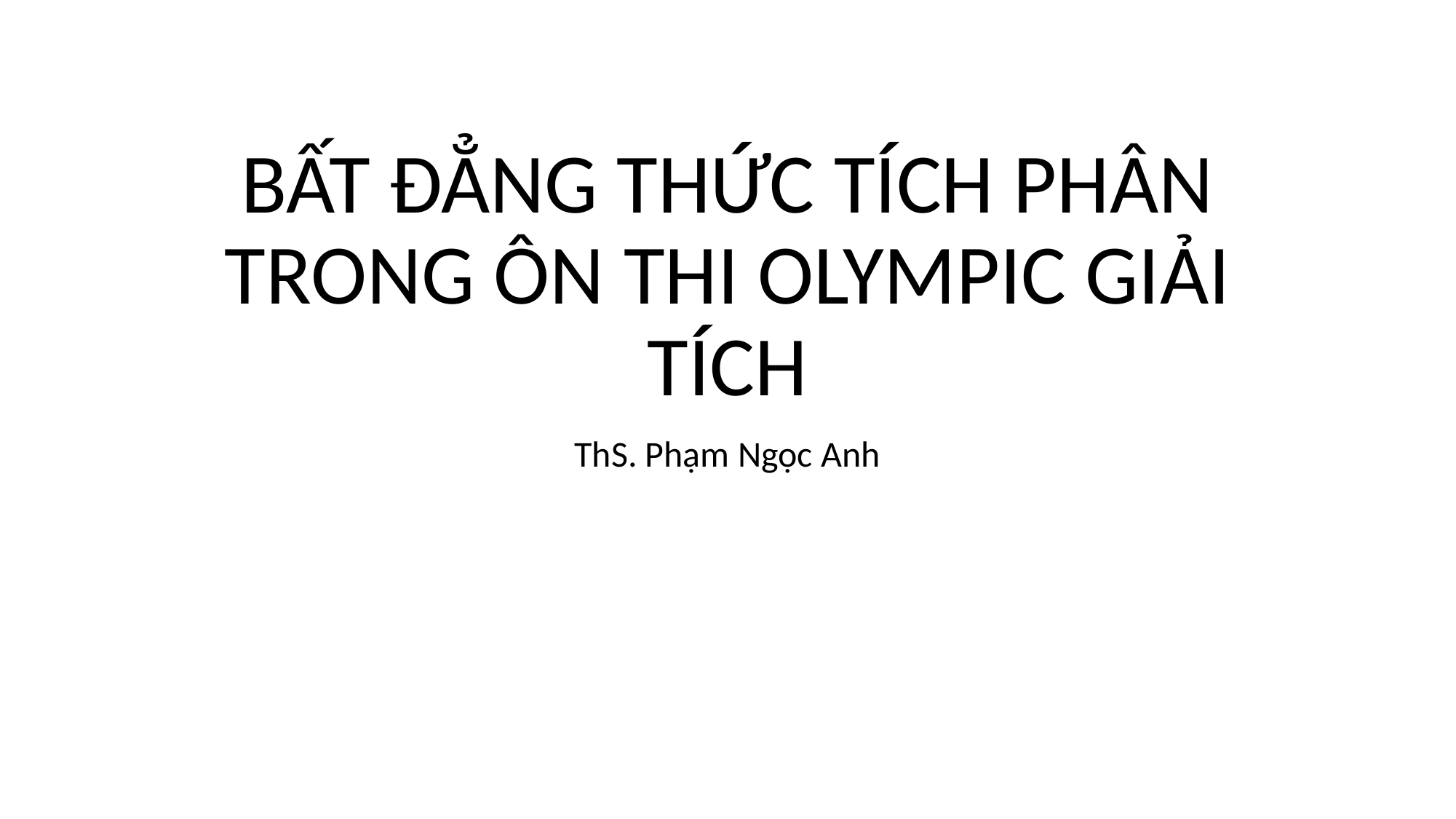

# BẤT ĐẲNG THỨC TÍCH PHÂN TRONG ÔN THI OLYMPIC GIẢI TÍCH
ThS. Phạm Ngọc Anh